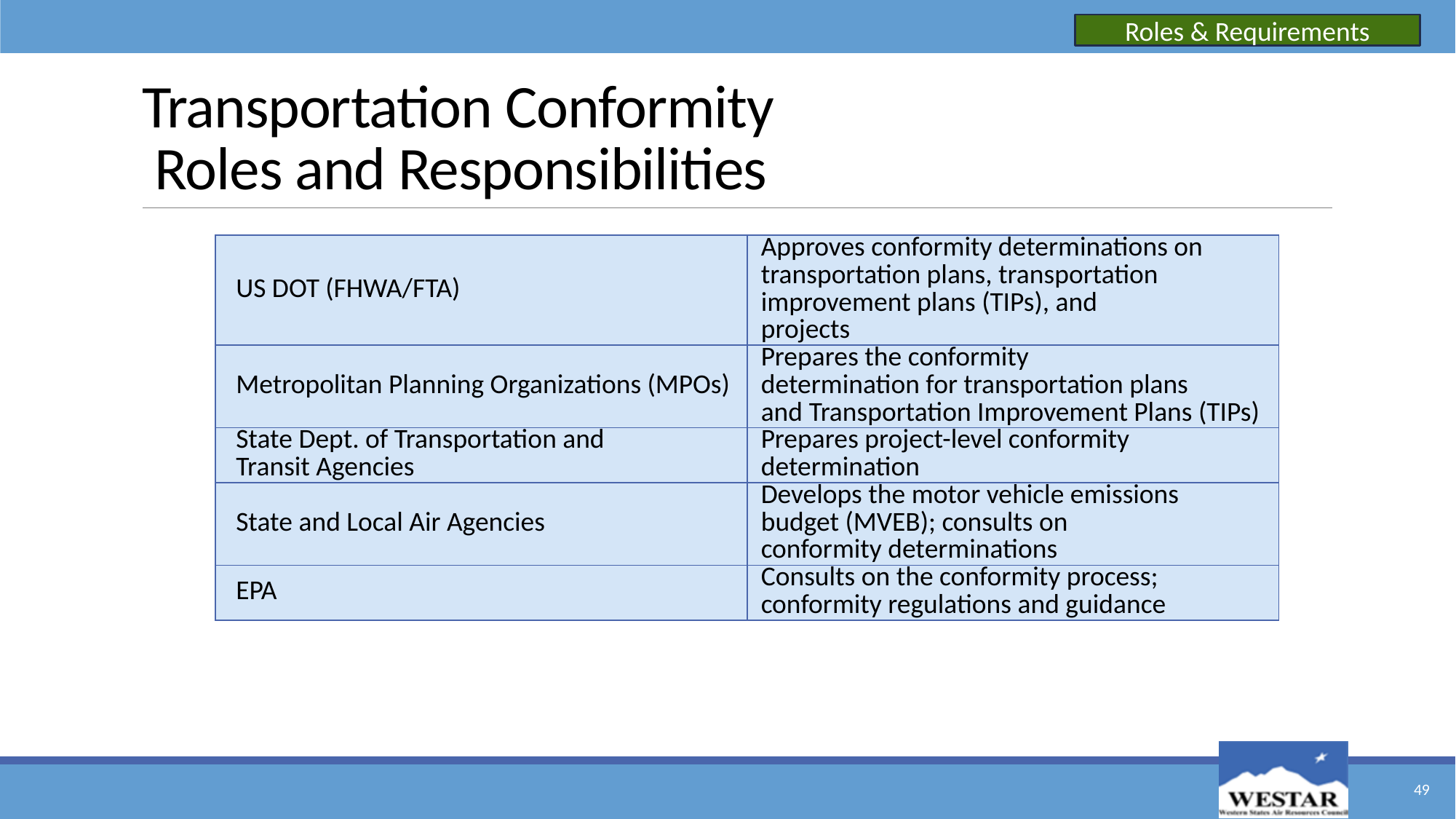

Roles & Requirements
# Transportation Conformity Roles and Responsibilities
| US DOT (FHWA/FTA) | Approves conformity determinations on transportation plans, transportation improvement plans (TIPs), and projects |
| --- | --- |
| Metropolitan Planning Organizations (MPOs) | Prepares the conformity determination for transportation plans and Transportation Improvement Plans (TIPs) |
| State Dept. of Transportation and Transit Agencies | Prepares project-level conformity determination |
| State and Local Air Agencies | Develops the motor vehicle emissions budget (MVEB); consults on conformity determinations |
| EPA | Consults on the conformity process; conformity regulations and guidance |
49